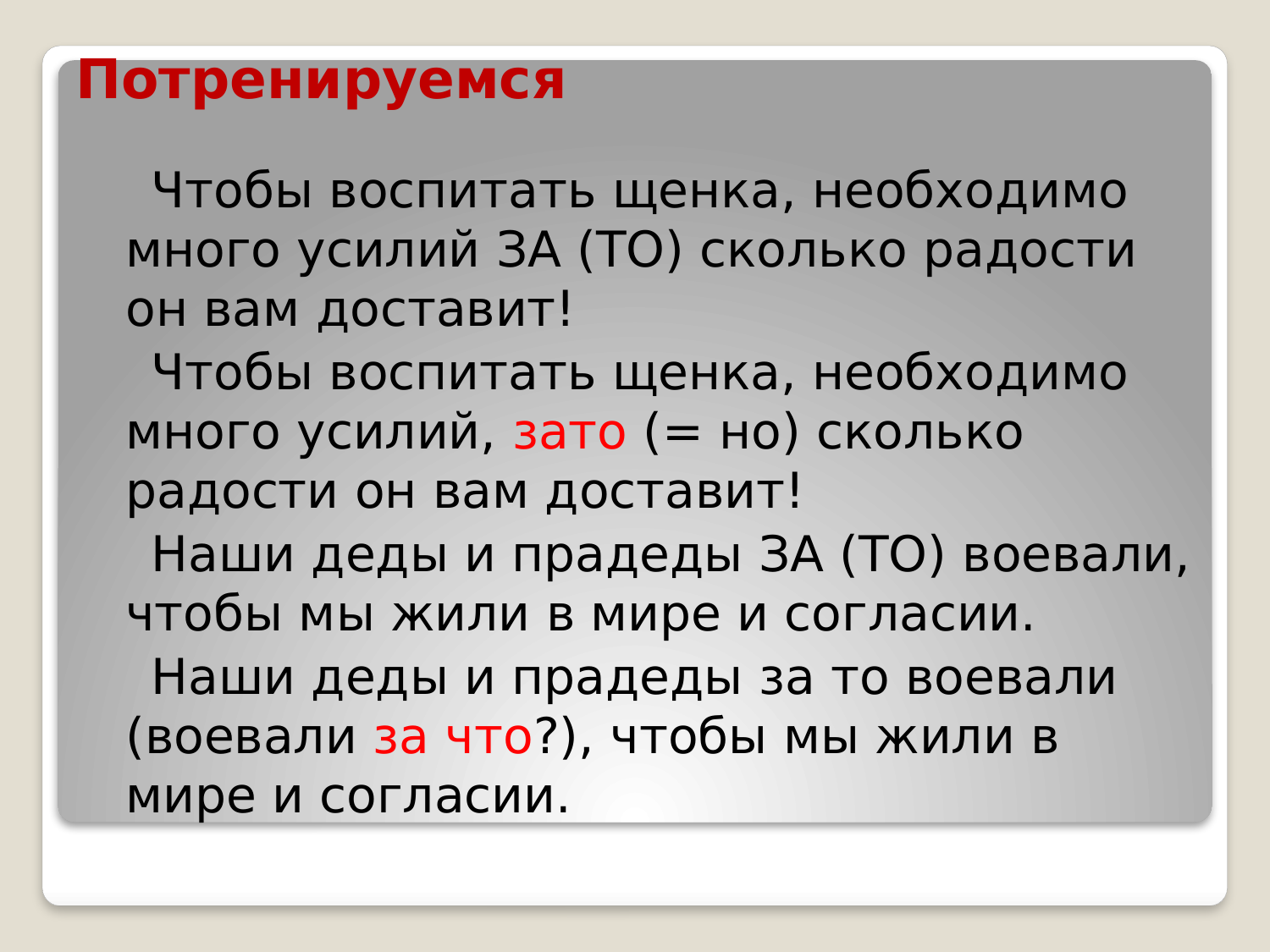

# Потренируемся
    Чтобы воспитать щенка, необходимо много усилий ЗА (ТО) сколько радости он вам доставит!
    Чтобы воспитать щенка, необходимо много усилий, зато (= но) сколько радости он вам доставит!
    Наши деды и прадеды ЗА (ТО) воевали, чтобы мы жили в мире и согласии.
    Наши деды и прадеды за то воевали (воевали за что?), чтобы мы жили в мире и согласии.